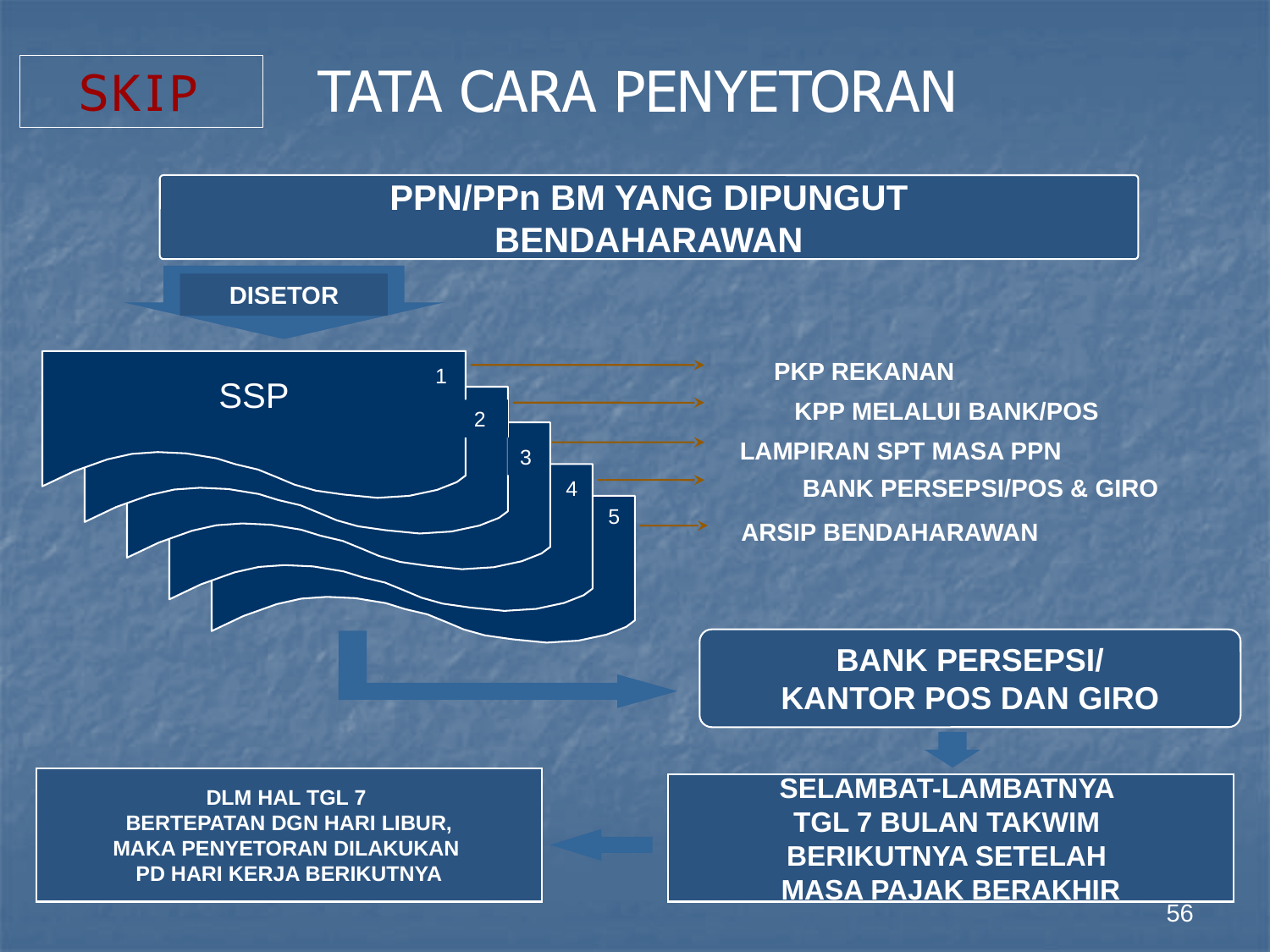

# TATA CARA PENYETORAN
SKIP
PPN/PPn BM YANG DIPUNGUT
BENDAHARAWAN

DISETOR
PKP REKANAN

1

SSP

KPP MELALUI BANK/POS
2

LAMPIRAN SPT MASA PPN
3

BANK PERSEPSI/POS & GIRO
4

5
ARSIP BENDAHARAWAN

BANK PERSEPSI/
KANTOR POS DAN GIRO

DLM HAL TGL 7
BERTEPATAN DGN HARI LIBUR,
MAKA PENYETORAN DILAKUKAN
PD HARI KERJA BERIKUTNYA
SELAMBAT-LAMBATNYA
TGL 7 BULAN TAKWIM
BERIKUTNYA SETELAH
MASA PAJAK BERAKHIR

56